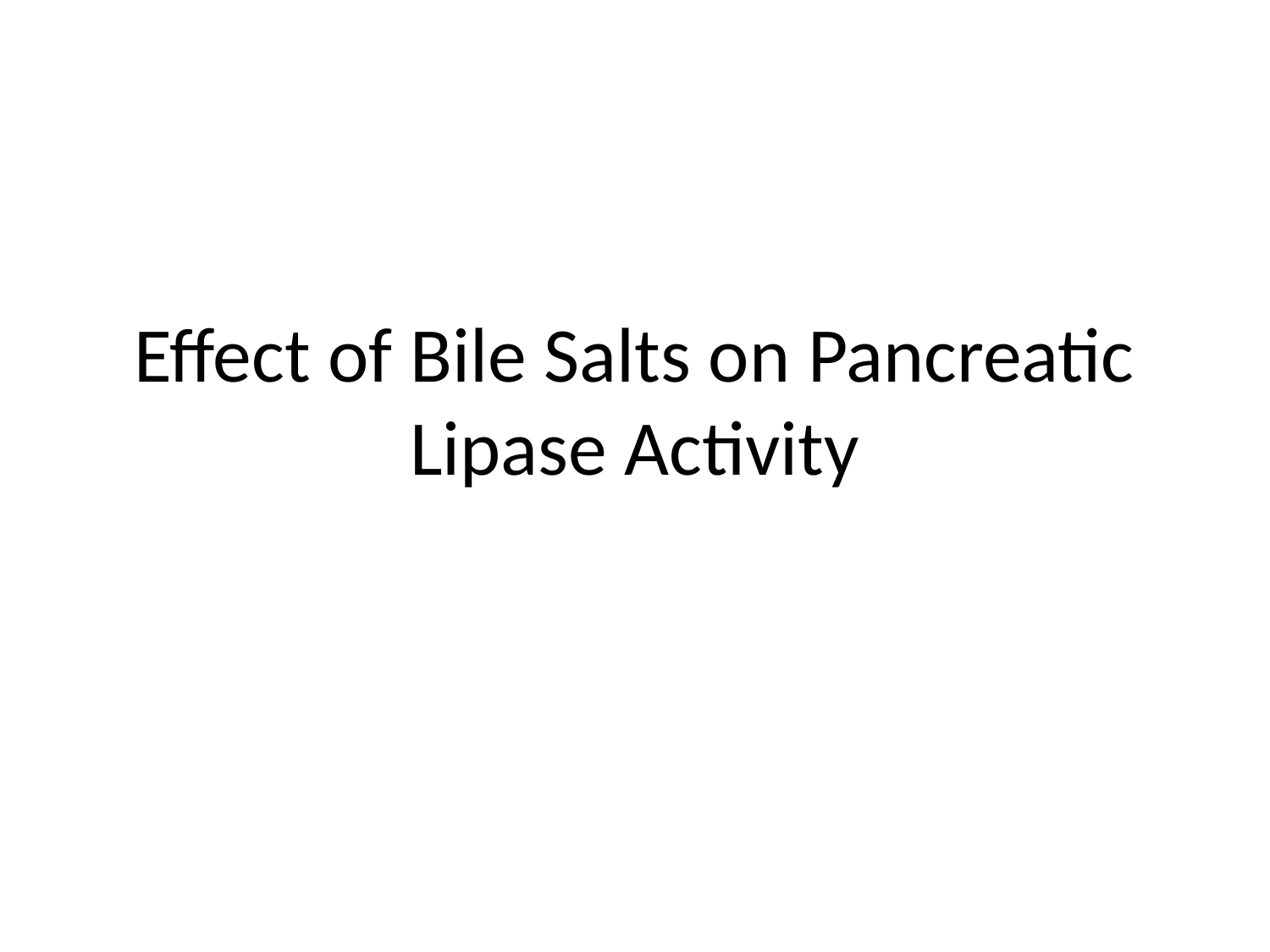

# Effect of Bile Salts on Pancreatic Lipase Activity